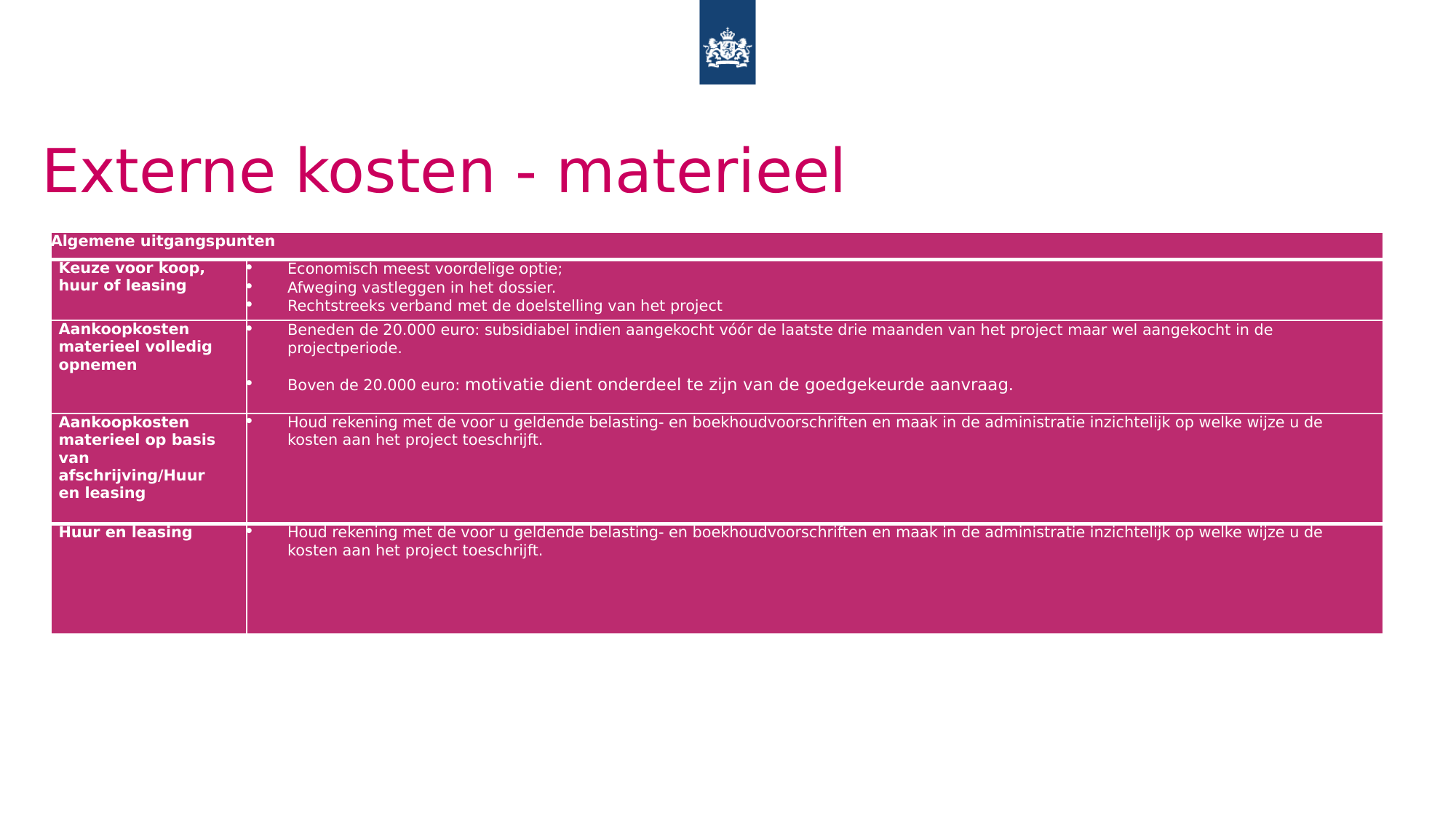

# Externe kosten - materieel
| Algemene uitgangspunten |  |
| --- | --- |
| Keuze voor koop, huur of leasing | Economisch meest voordelige optie; Afweging vastleggen in het dossier. Rechtstreeks verband met de doelstelling van het project |
| Aankoopkosten materieel volledig opnemen | Beneden de 20.000 euro: subsidiabel indien aangekocht vóór de laatste drie maanden van het project maar wel aangekocht in de projectperiode. Boven de 20.000 euro: motivatie dient onderdeel te zijn van de goedgekeurde aanvraag. |
| Aankoopkosten materieel op basis van afschrijving/Huur en leasing | Houd rekening met de voor u geldende belasting- en boekhoudvoorschriften en maak in de administratie inzichtelijk op welke wijze u de kosten aan het project toeschrijft. |
| Huur en leasing | Houd rekening met de voor u geldende belasting- en boekhoudvoorschriften en maak in de administratie inzichtelijk op welke wijze u de kosten aan het project toeschrijft. |